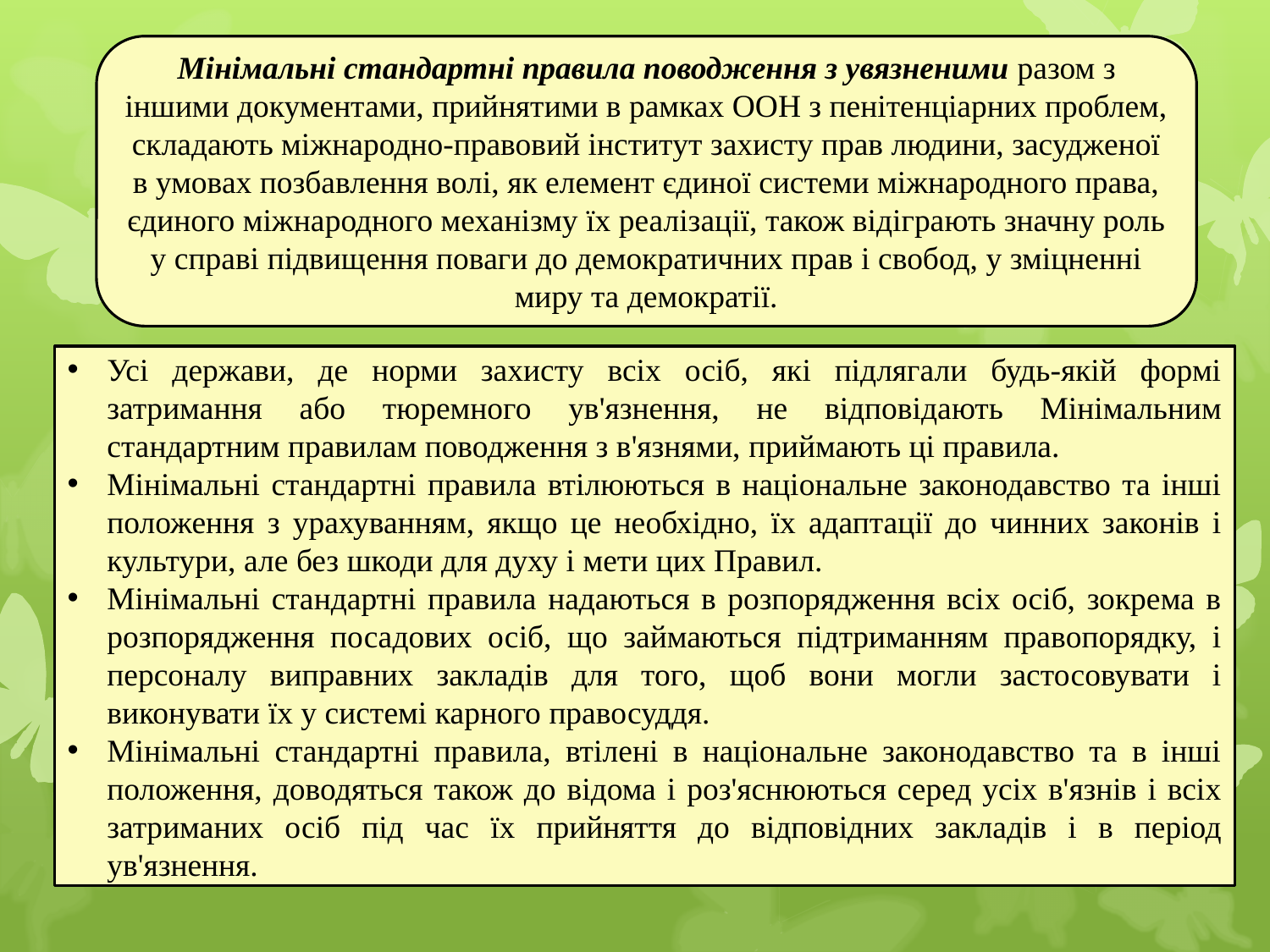

Мінімальні стандартні правила поводження з увязненими разом з іншими документами, прийнятими в рамках ООН з пенітенціарних проблем, складають міжнародно-правовий інститут захисту прав людини, засудженої в умовах позбавлення волі, як елемент єдиної системи міжнародного права, єдиного міжнародного механізму їх реалізації, також відіграють значну роль у справі підвищення поваги до демократичних прав і свобод, у зміцненні миру та демократії.
Усі держави, де норми захисту всіх осіб, які підлягали будь-якій формі затримання або тюремного ув'язнення, не відповідають Мінімальним стандартним правилам поводження з в'язнями, приймають ці правила.
Мінімальні стандартні правила втілюються в національне законодавство та інші положення з урахуванням, якщо це необхідно, їх адаптації до чинних законів і культури, але без шкоди для духу і мети цих Правил.
Мінімальні стандартні правила надаються в розпорядження всіх осіб, зокрема в розпорядження посадових осіб, що займаються підтриманням правопорядку, і персоналу виправних закладів для того, щоб вони могли застосовувати і виконувати їх у системі карного правосуддя.
Мінімальні стандартні правила, втілені в національне законодавство та в інші положення, доводяться також до відома і роз'яснюються серед усіх в'язнів і всіх затриманих осіб під час їх прийняття до відповідних закладів і в період ув'язнення.